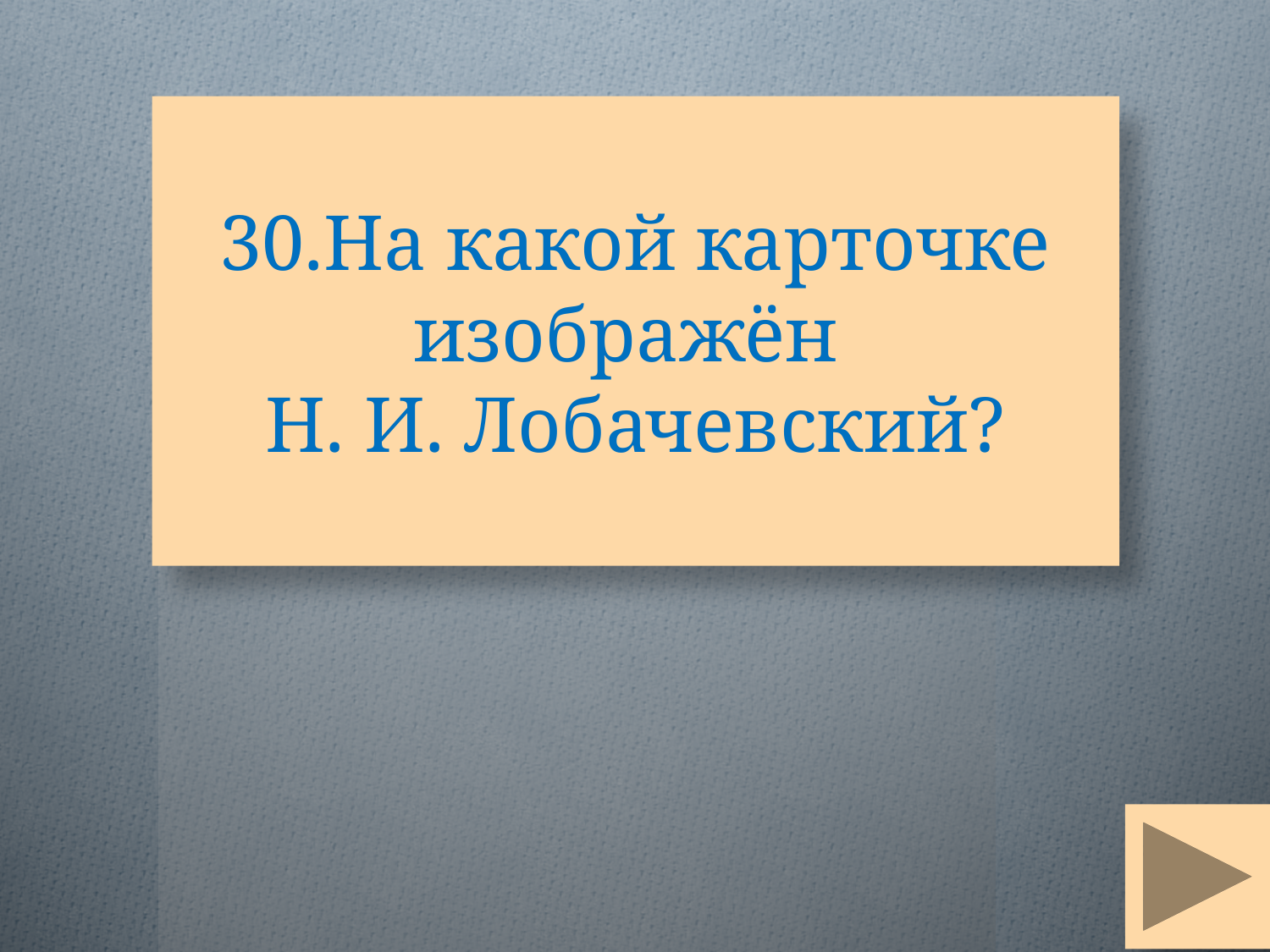

# 30.На какой карточке изображён Н. И. Лобачевский?